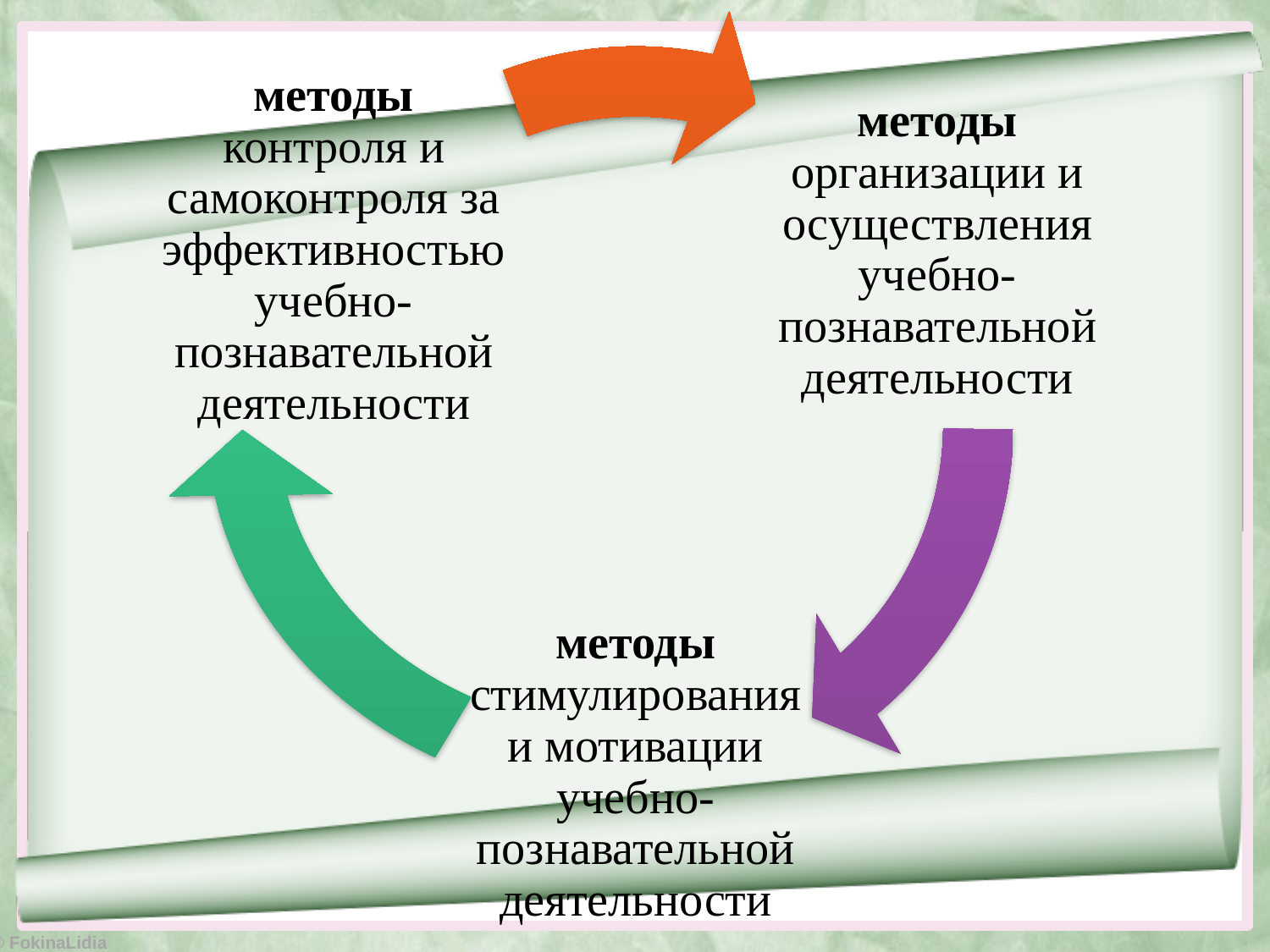

методы организации и осуществления учебно-познавательной деятельности
методы стимулирования и мотивации учебно-познавательной деятельности
методы контроля и самоконтроля за эффективностью учебно-познавательной деятельности